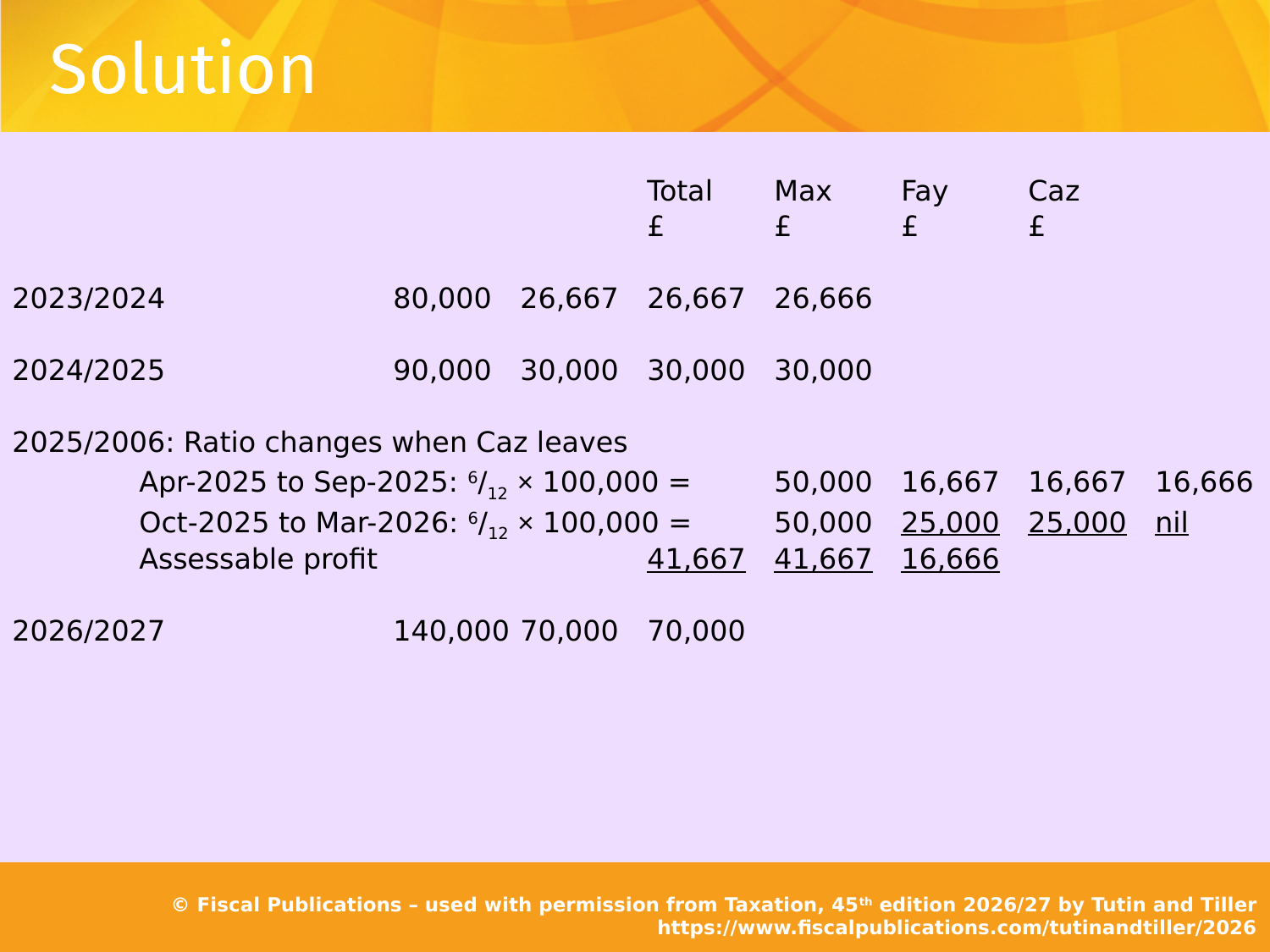

# Solution

					Total	Max	Fay	Caz
					£	£	£	£

2023/2024		80,000	26,667	26,667	26,666

2024/2025		90,000	30,000	30,000	30,000

2025/2006: Ratio changes when Caz leaves
	Apr-2025 to Sep-2025: 6/12 × 100,000 =	50,000	16,667	16,667	16,666
	Oct-2025 to Mar-2026: 6/12 × 100,000 =	50,000	25,000	25,000	nil
	Assessable profit			41,667	41,667	16,666

2026/2027		140,000	70,000	70,000